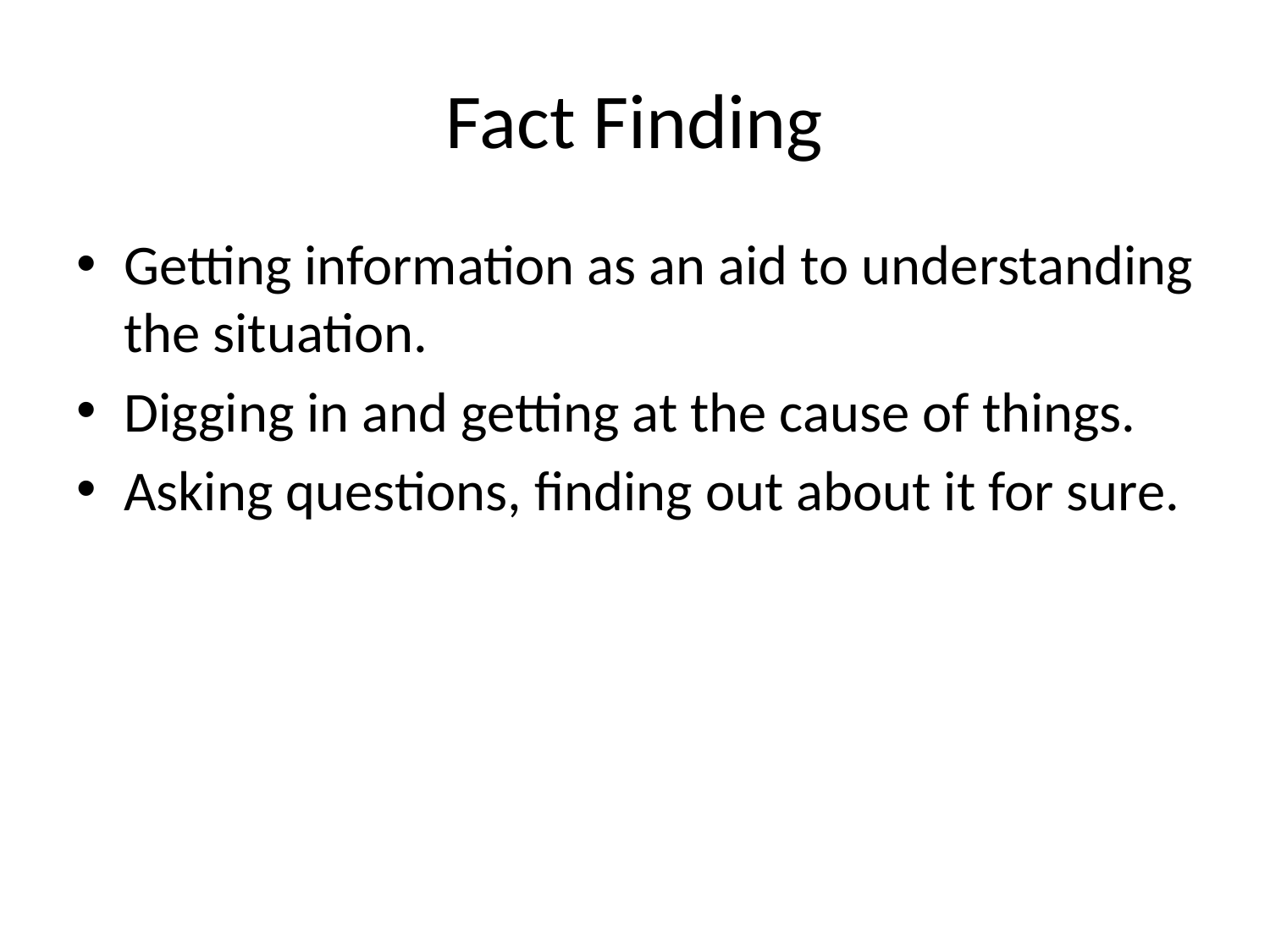

# Fact Finding
Getting information as an aid to understanding the situation.
Digging in and getting at the cause of things.
Asking questions, finding out about it for sure.